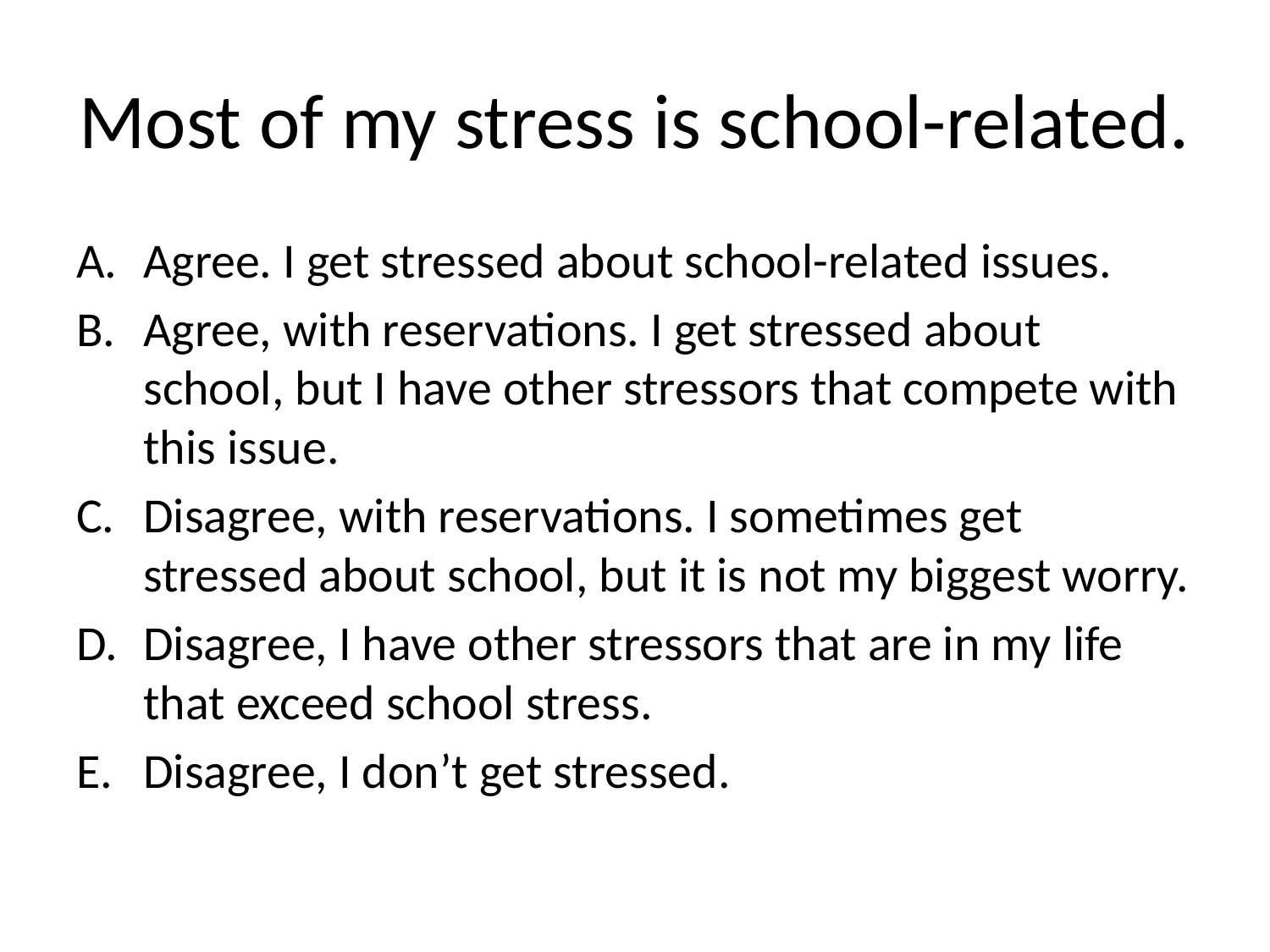

# Most of my stress is school-related.
Agree. I get stressed about school-related issues.
Agree, with reservations. I get stressed about school, but I have other stressors that compete with this issue.
Disagree, with reservations. I sometimes get stressed about school, but it is not my biggest worry.
Disagree, I have other stressors that are in my life that exceed school stress.
Disagree, I don’t get stressed.